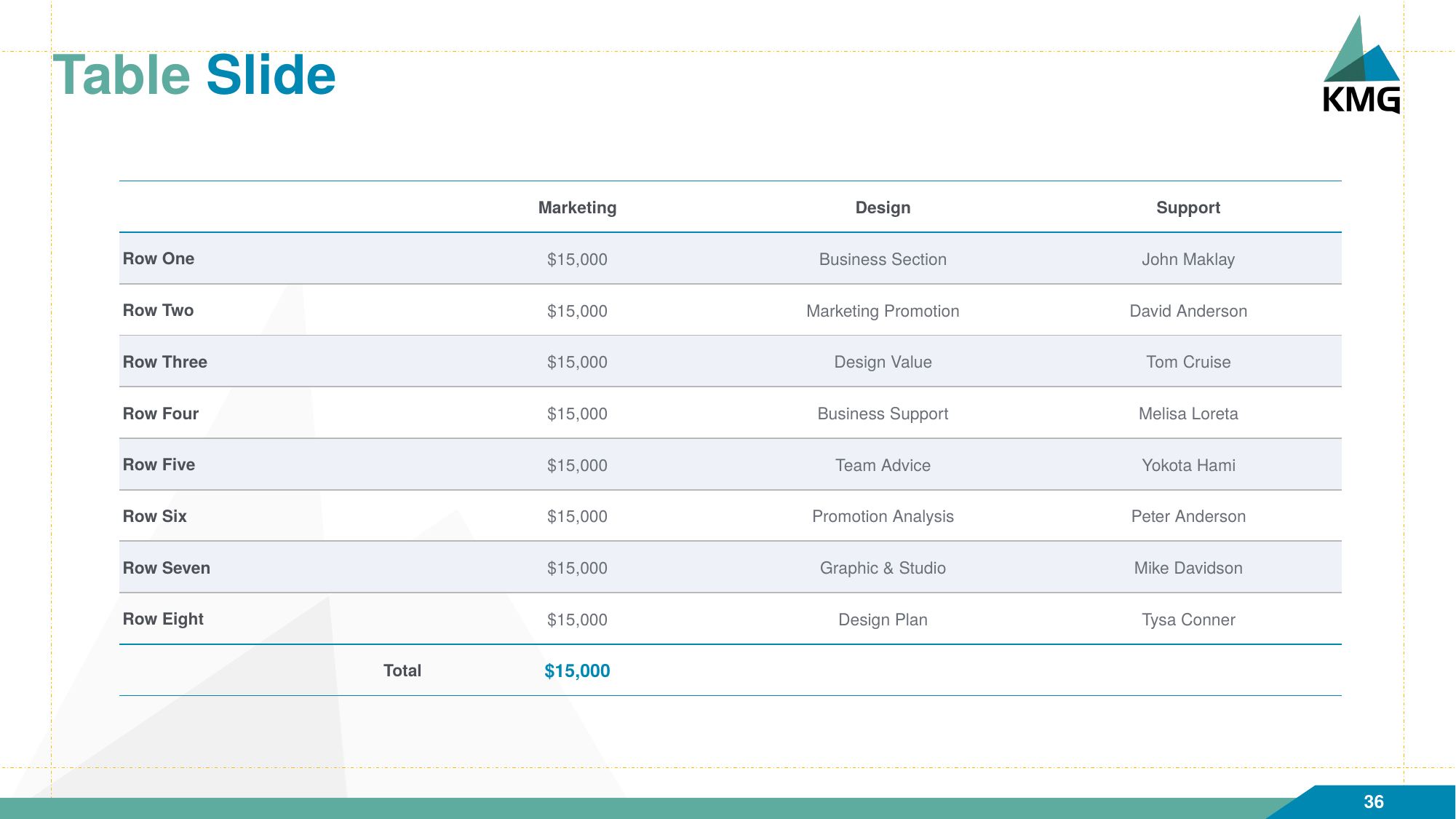

# Table Slide
|  | Marketing | Design | Support |
| --- | --- | --- | --- |
| Row One | $15,000 | Business Section | John Maklay |
| Row Two | $15,000 | Marketing Promotion | David Anderson |
| Row Three | $15,000 | Design Value | Tom Cruise |
| Row Four | $15,000 | Business Support | Melisa Loreta |
| Row Five | $15,000 | Team Advice | Yokota Hami |
| Row Six | $15,000 | Promotion Analysis | Peter Anderson |
| Row Seven | $15,000 | Graphic & Studio | Mike Davidson |
| Row Eight | $15,000 | Design Plan | Tysa Conner |
| Total | $15,000 |  |  |